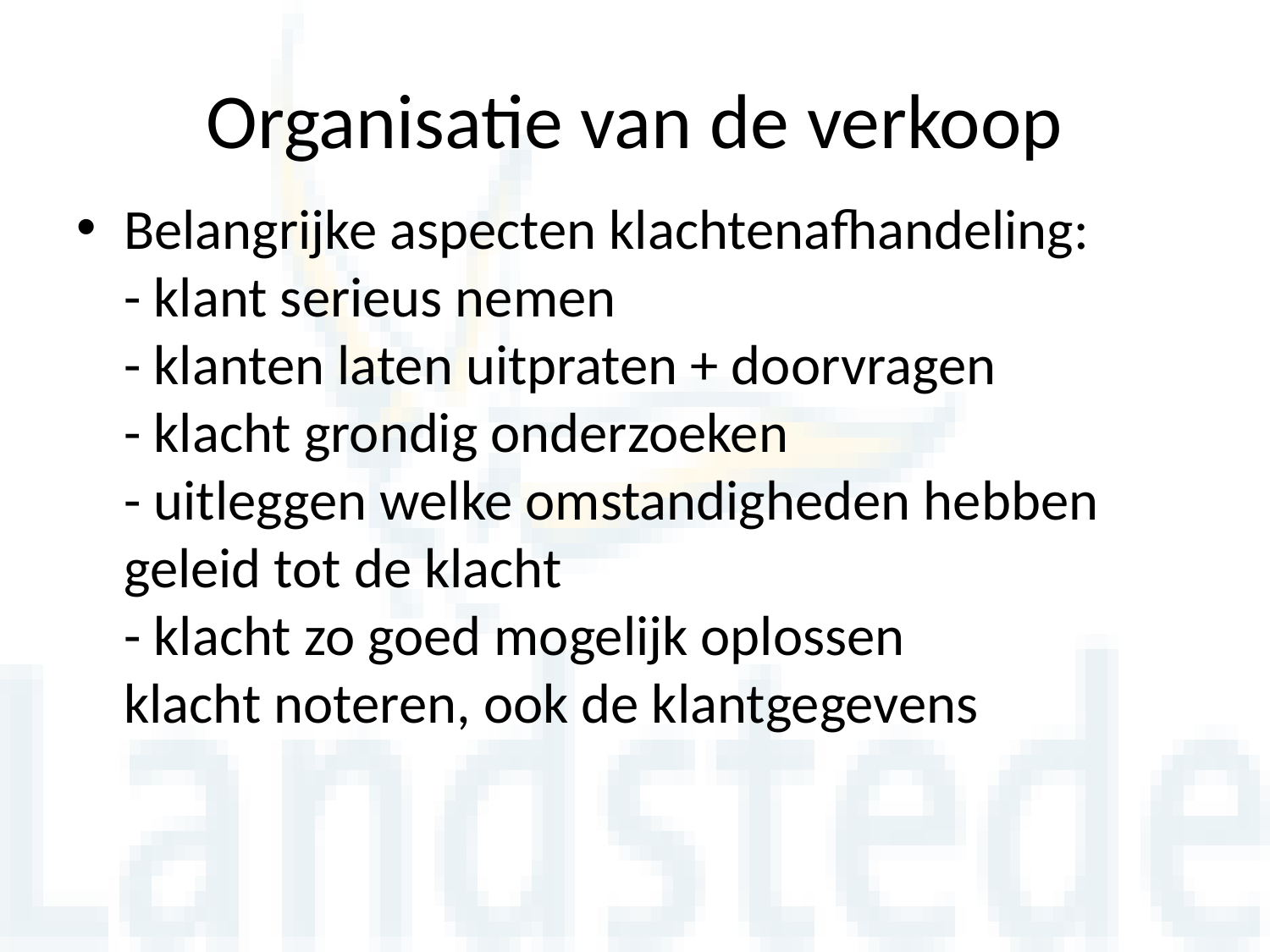

# Organisatie van de verkoop
Belangrijke aspecten klachtenafhandeling:
- klant serieus nemen
- klanten laten uitpraten + doorvragen
- klacht grondig onderzoeken
- uitleggen welke omstandigheden hebben geleid tot de klacht
- klacht zo goed mogelijk oplossen
klacht noteren, ook de klantgegevens